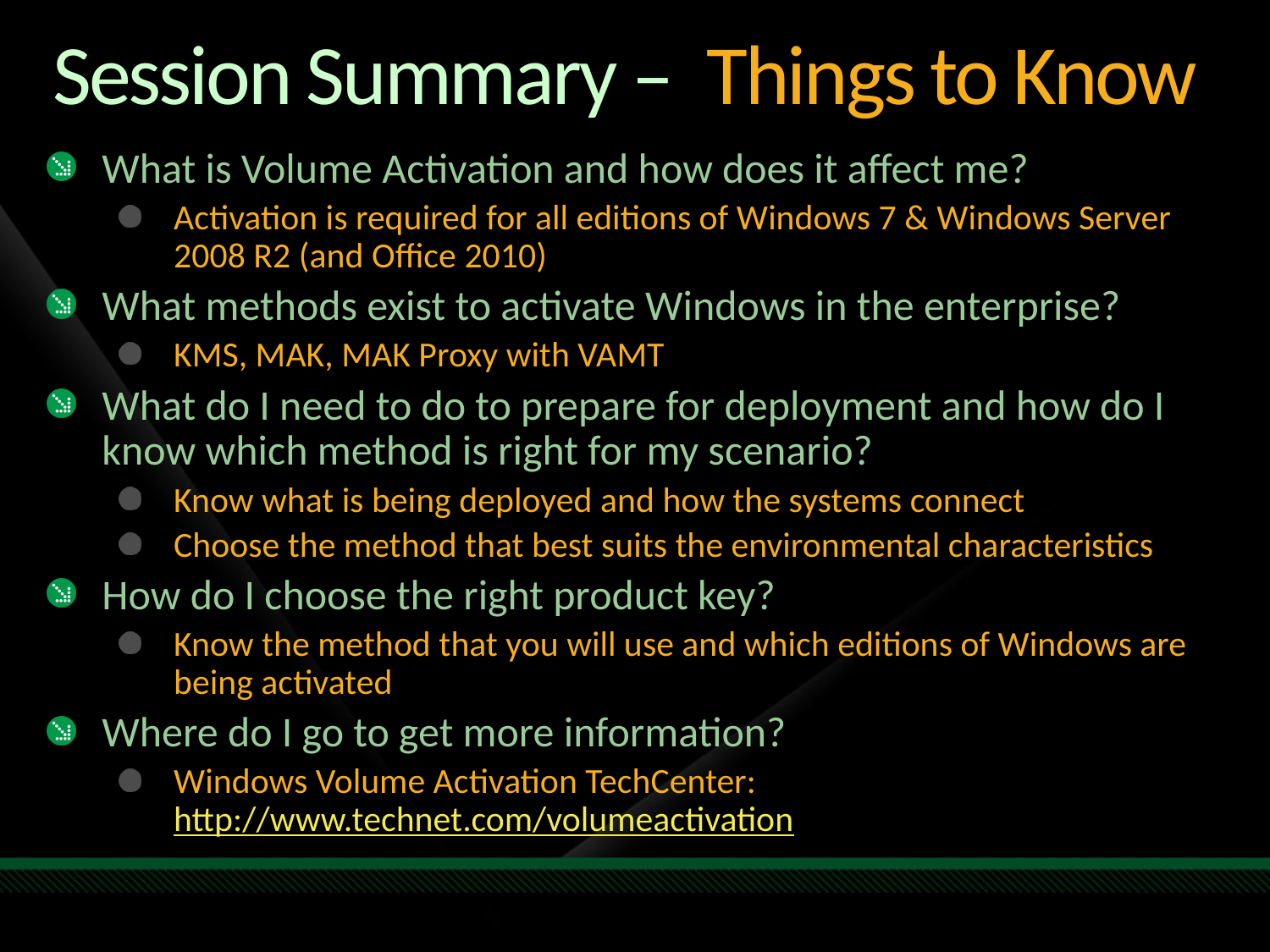

# Session Summary –  Things to Know
What is Volume Activation and how does it affect me?
Activation is required for all editions of Windows 7 & Windows Server 2008 R2 (and Office 2010)
What methods exist to activate Windows in the enterprise?
KMS, MAK, MAK Proxy with VAMT
What do I need to do to prepare for deployment and how do I know which method is right for my scenario?
Know what is being deployed and how the systems connect
Choose the method that best suits the environmental characteristics
How do I choose the right product key?
Know the method that you will use and which editions of Windows are being activated
Where do I go to get more information?
Windows Volume Activation TechCenter: http://www.technet.com/volumeactivation